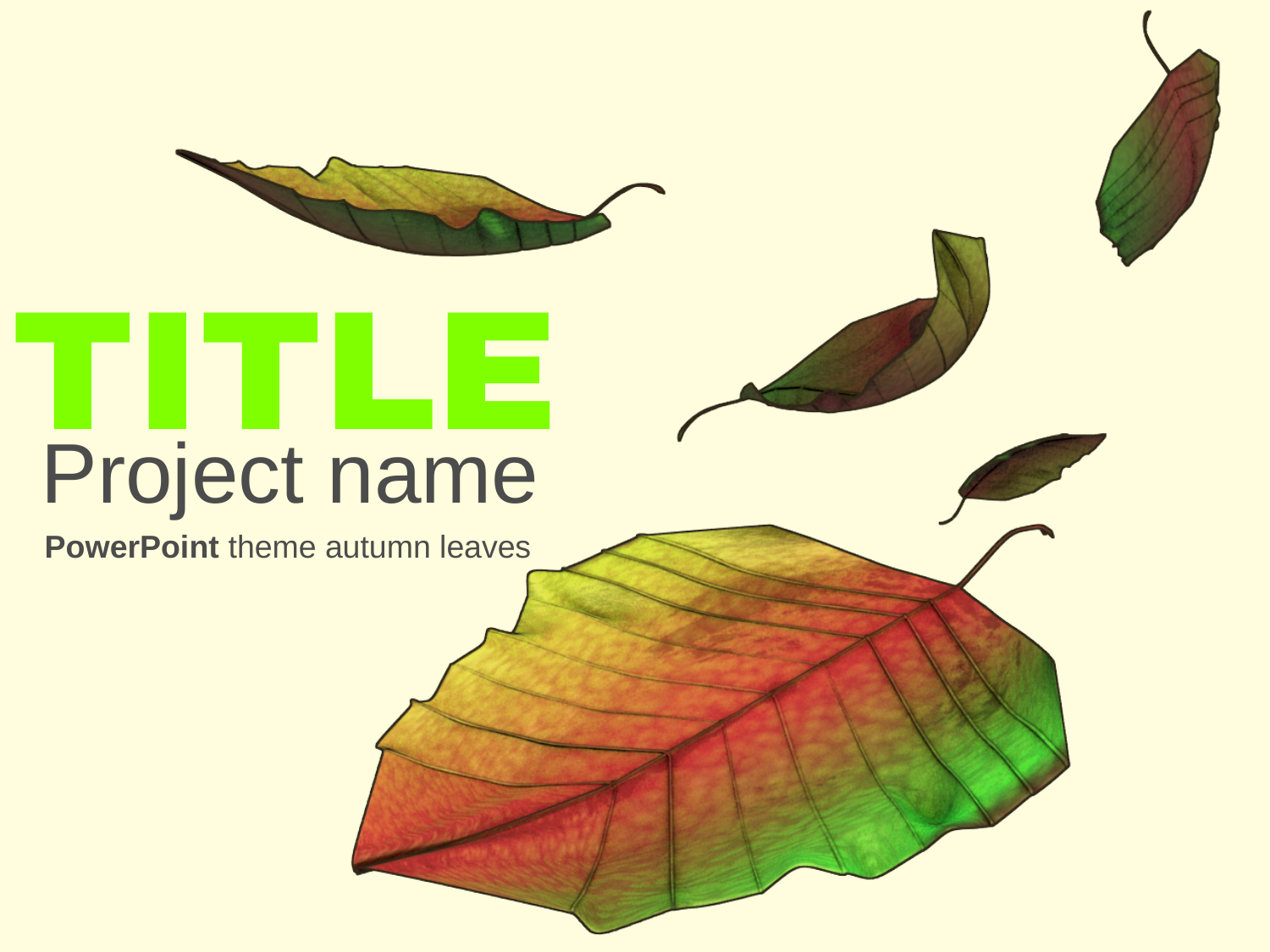

TITLE

Project name

PowerPoint theme autumn leaves